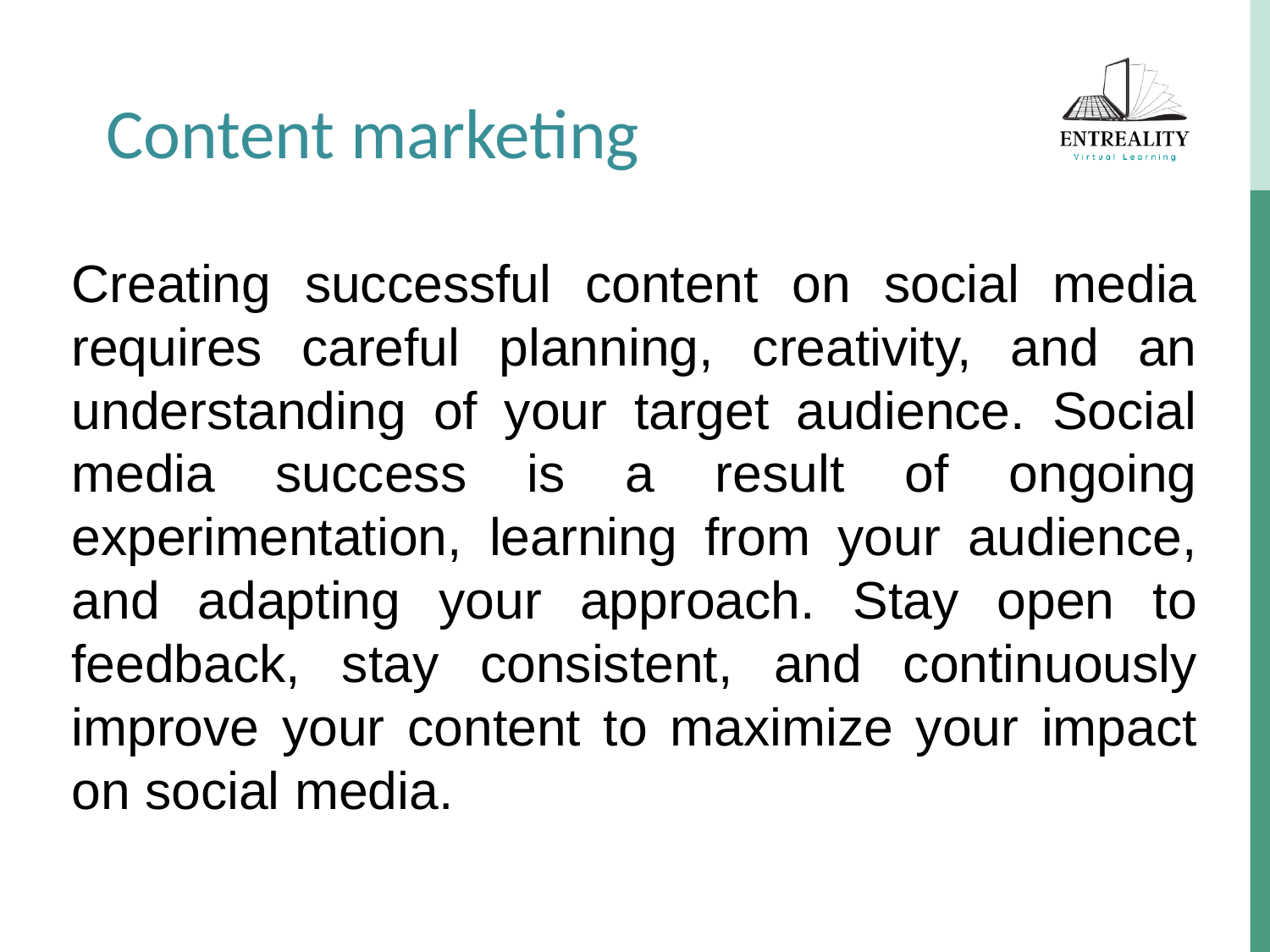

Content marketing

Creating successful content on social media requires careful planning, creativity, and an understanding of your target audience. Social media success is a result of ongoing experimentation, learning from your audience, and adapting your approach. Stay open to feedback, stay consistent, and continuously improve your content to maximize your impact on social media.